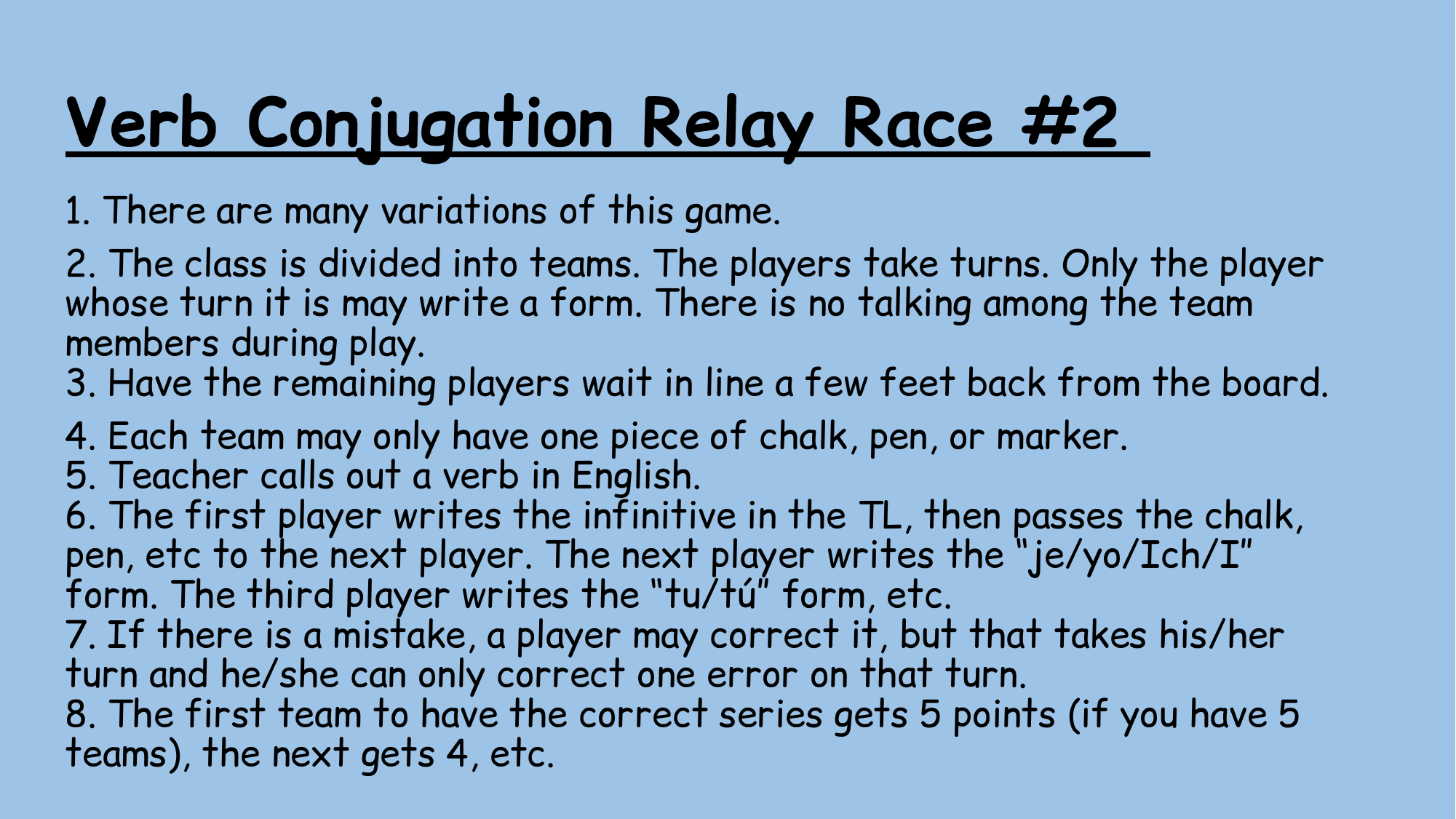

# Verb Conjugation Relay Race #2
1. There are many variations of this game.
2. The class is divided into teams. The players take turns. Only the player whose turn it is may write a form. There is no talking among the team members during play.
3. Have the remaining players wait in line a few feet back from the board.
4. Each team may only have one piece of chalk, pen, or marker.
5. Teacher calls out a verb in English.
6. The first player writes the infinitive in the TL, then passes the chalk, pen, etc to the next player. The next player writes the “je/yo/Ich/I” form. The third player writes the “tu/tú” form, etc.
7. If there is a mistake, a player may correct it, but that takes his/her turn and he/she can only correct one error on that turn.
8. The first team to have the correct series gets 5 points (if you have 5 teams), the next gets 4, etc.